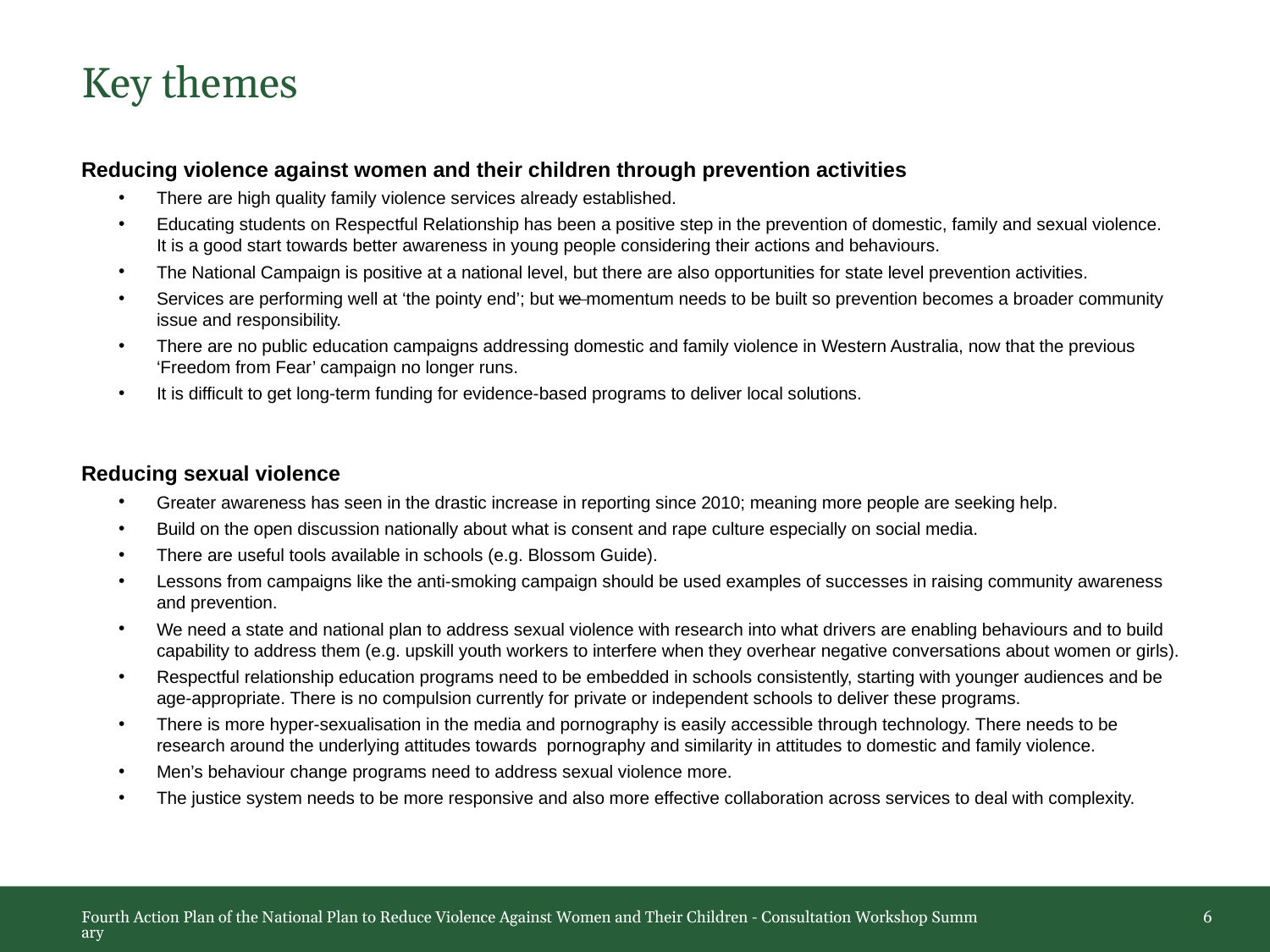

# Key themes
Reducing violence against women and their children through prevention activities
There are high quality family violence services already established.
Educating students on Respectful Relationship has been a positive step in the prevention of domestic, family and sexual violence.
It is a good start towards better awareness in young people considering their actions and behaviours.
The National Campaign is positive at a national level, but there are also opportunities for state level prevention activities.
Services are performing well at ‘the pointy end’; but we momentum needs to be built so prevention becomes a broader community issue and responsibility.
There are no public education campaigns addressing domestic and family violence in Western Australia, now that the previous ‘Freedom from Fear’ campaign no longer runs.
It is difficult to get long-term funding for evidence-based programs to deliver local solutions.

Reducing sexual violence
Greater awareness has seen in the drastic increase in reporting since 2010; meaning more people are seeking help.
Build on the open discussion nationally about what is consent and rape culture especially on social media.
There are useful tools available in schools (e.g. Blossom Guide).
Lessons from campaigns like the anti-smoking campaign should be used examples of successes in raising community awareness and prevention.
We need a state and national plan to address sexual violence with research into what drivers are enabling behaviours and to build capability to address them (e.g. upskill youth workers to interfere when they overhear negative conversations about women or girls).
Respectful relationship education programs need to be embedded in schools consistently, starting with younger audiences and be age-appropriate. There is no compulsion currently for private or independent schools to deliver these programs.
There is more hyper-sexualisation in the media and pornography is easily accessible through technology. There needs to be research around the underlying attitudes towards  pornography and similarity in attitudes to domestic and family violence.
Men’s behaviour change programs need to address sexual violence more.
The justice system needs to be more responsive and also more effective collaboration across services to deal with complexity.

Fourth Action Plan of the National Plan to Reduce Violence Against Women and Their Children - Consultation Workshop Summary
6